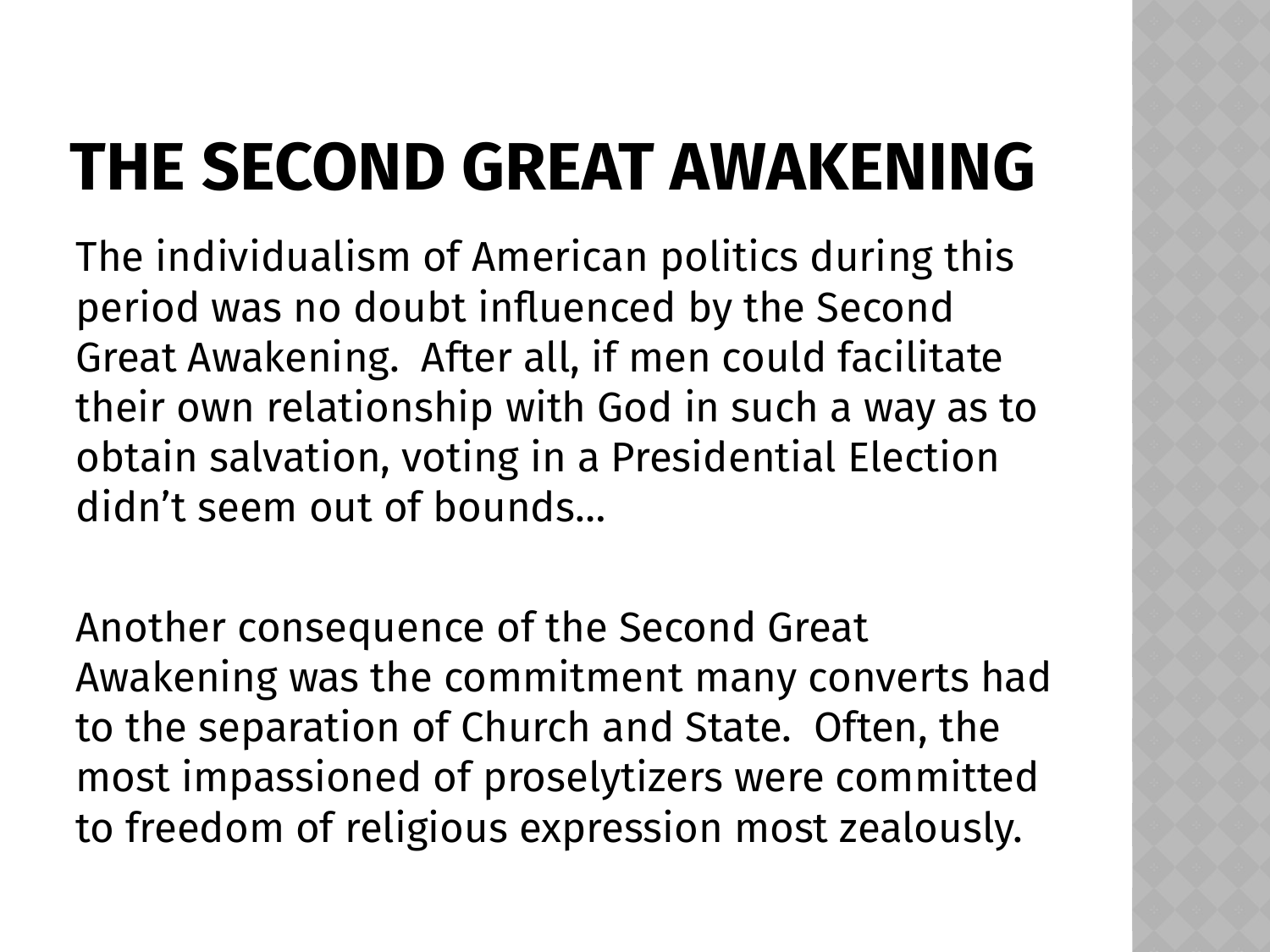

# The second Great Awakening
The individualism of American politics during this period was no doubt influenced by the Second Great Awakening.  After all, if men could facilitate their own relationship with God in such a way as to obtain salvation, voting in a Presidential Election didn’t seem out of bounds…

Another consequence of the Second Great Awakening was the commitment many converts had to the separation of Church and State.  Often, the most impassioned of proselytizers were committed to freedom of religious expression most zealously.